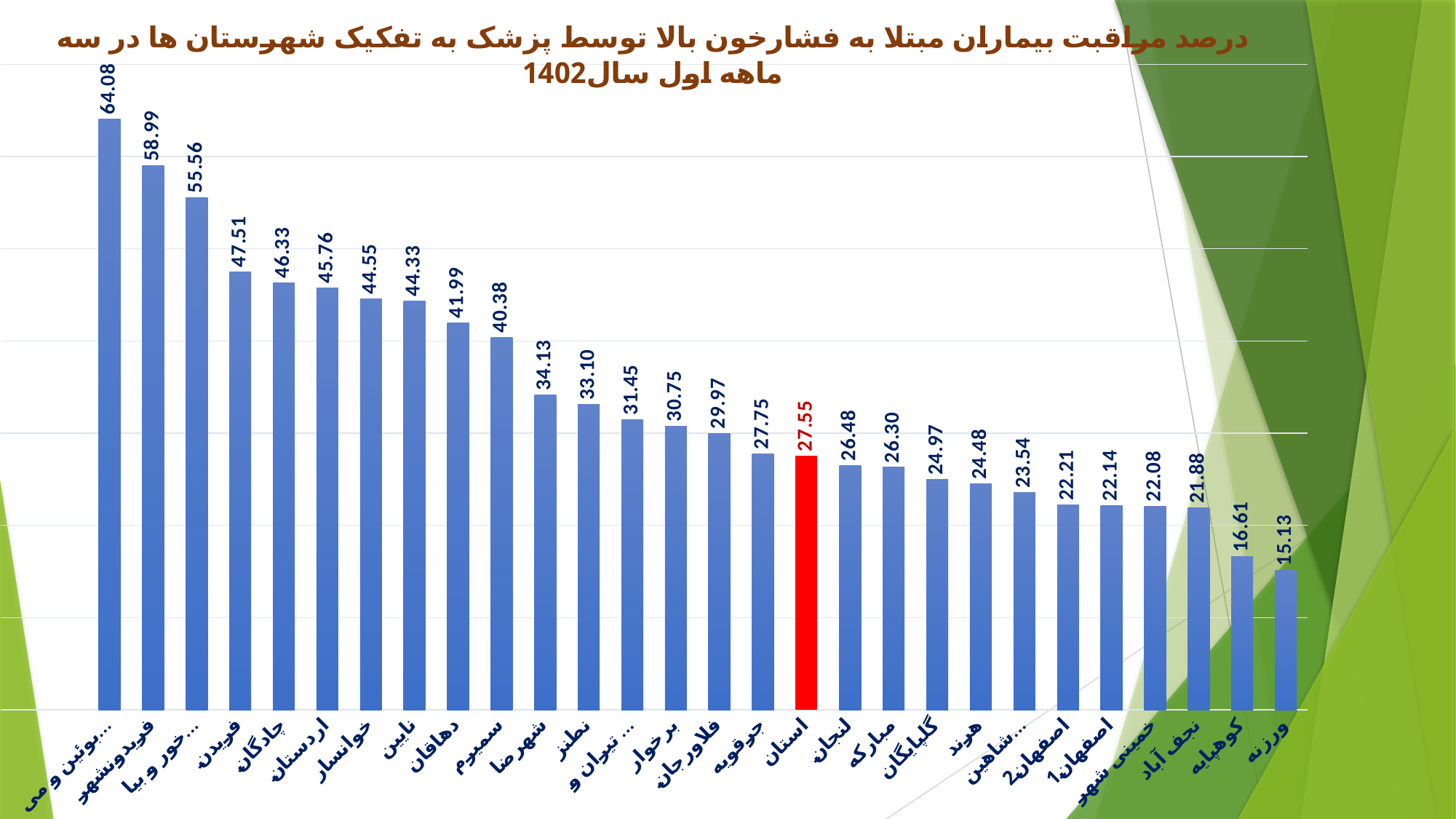

### Chart: درصد مراقبت بیماران مبتلا به فشارخون بالا توسط پزشک به تفکیک شهرستان ها در سه ماهه اول سال1402

| Category | درصد مراقبت فشارخون پزشک |
|---|---|
| ورزنه | 15.126050420168067 |
| کوهپایه | 16.60576532683719 |
| نجف آباد | 21.880215093639904 |
| خمینی شهر | 22.083044382801663 |
| اصفهان1 | 22.137495769207796 |
| اصفهان2 | 22.206382978723404 |
| شاهین شهر | 23.535093367675465 |
| هرند | 24.478501489995743 |
| گلپایگان | 24.965020987407556 |
| مبارکه | 26.296208343228056 |
| لنجان | 26.482265171676627 |
| استان | 27.549535914503252 |
| جرقویه | 27.75484936029715 |
| فلاورجان | 29.970101654375124 |
| برخوار | 30.754734759257513 |
| تیران و کرون | 31.44580085306663 |
| نطنز | 33.09773828756058 |
| شهرضا | 34.13210923519801 |
| سمیرم | 40.379455730164814 |
| دهاقان | 41.992790937178164 |
| نایین | 44.329896907216494 |
| خوانسار | 44.554455445544555 |
| اردستان | 45.7569690435854 |
| چادگان | 46.334792122538296 |
| فریدن | 47.51470886589572 |
| خور و بیابانک | 55.56318681318682 |
| فریدونشهر | 58.98676992578251 |
| بوئین و میاندشت | 64.07919547454432 |